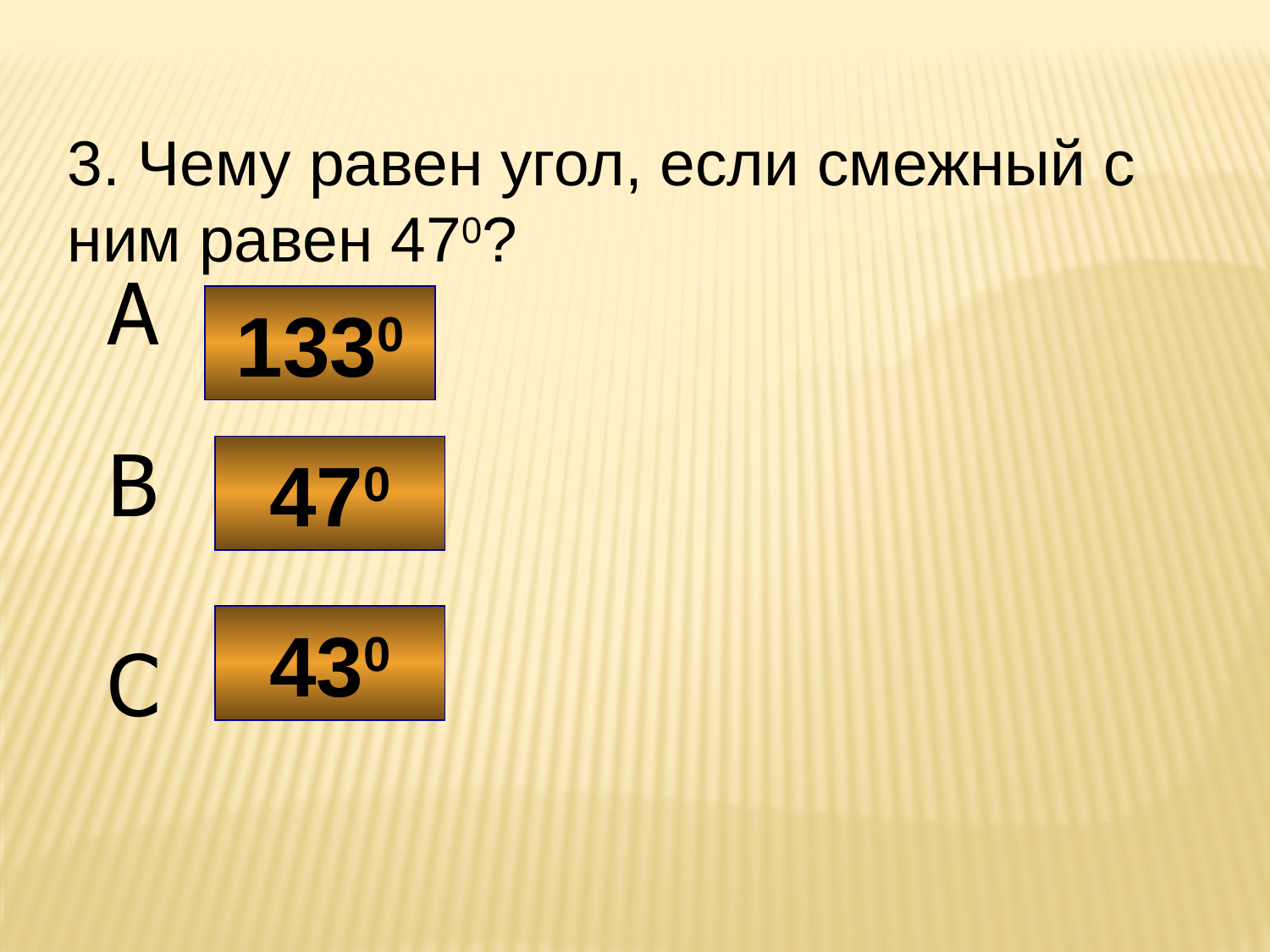

3. Чему равен угол, если смежный с ним равен 470?
A
1330
B
470
430
C